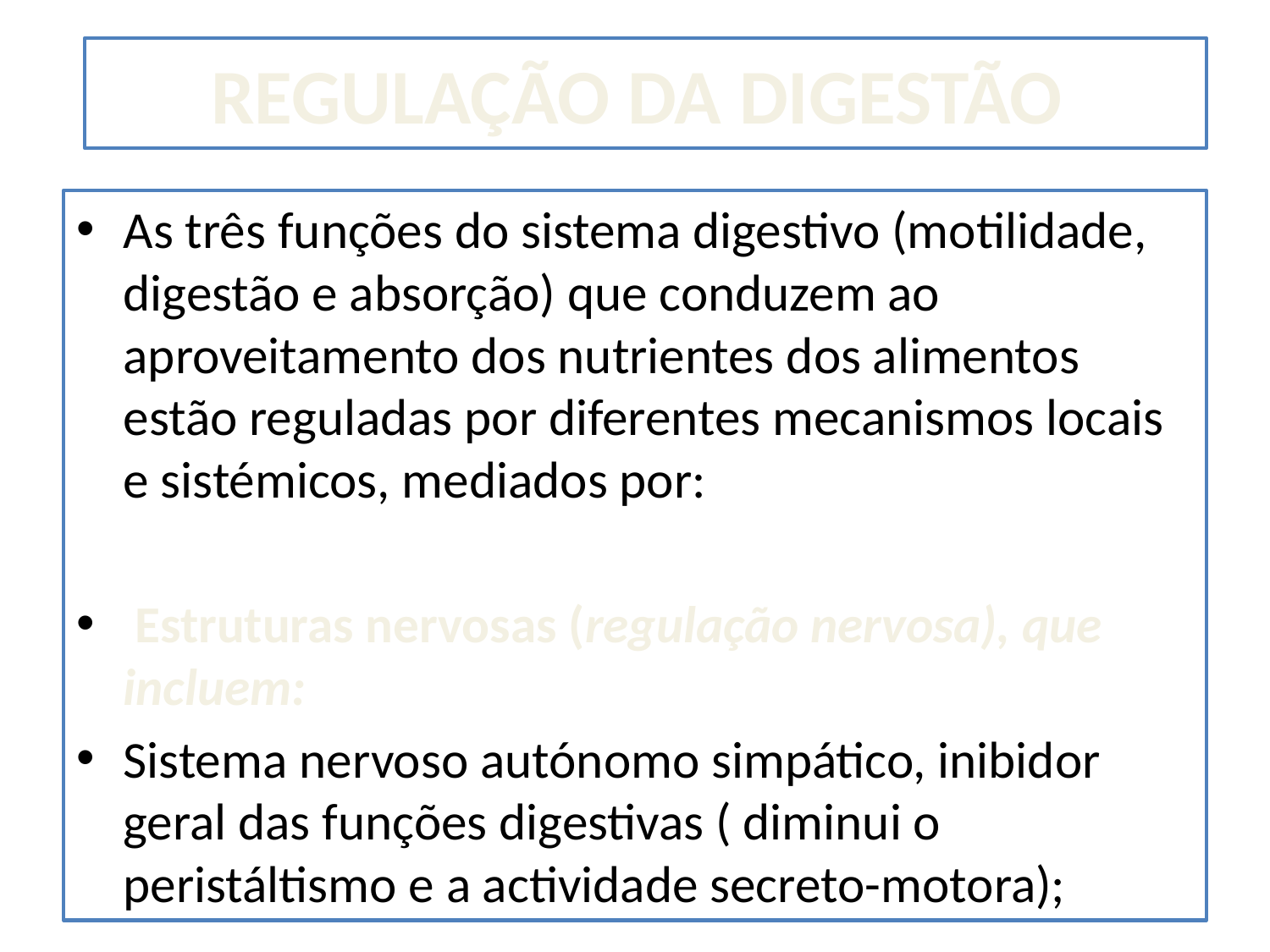

# REGULAÇÃO DA DIGESTÃO
As três funções do sistema digestivo (motilidade, digestão e absorção) que conduzem ao aproveitamento dos nutrientes dos alimentos estão reguladas por diferentes mecanismos locais e sistémicos, mediados por:

 Estruturas nervosas (regulação nervosa), que incluem:
Sistema nervoso autónomo simpático, inibidor geral das funções digestivas ( diminui o peristáltismo e a actividade secreto-motora);